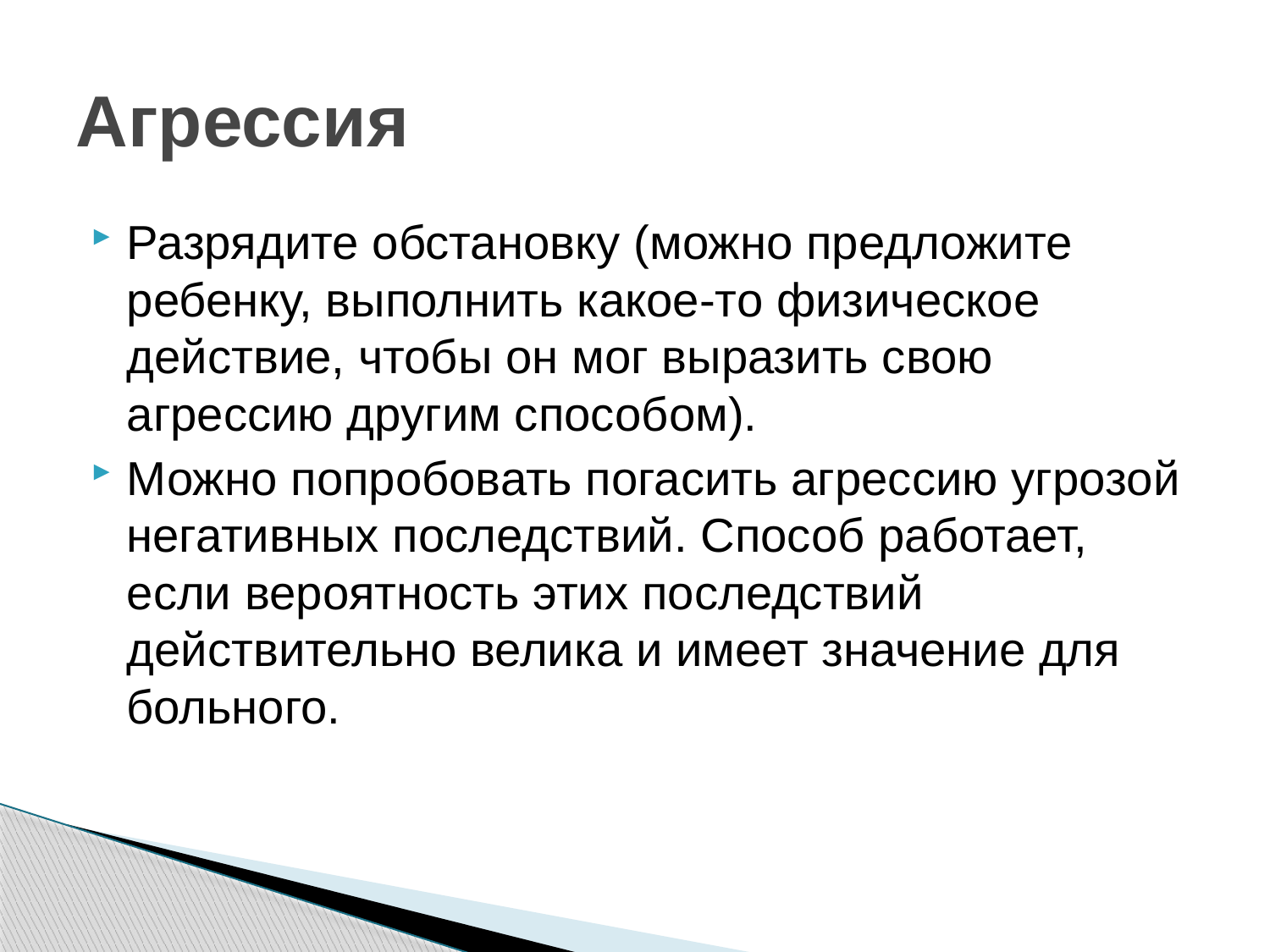

# Агрессия
Разрядите обстановку (можно предложите ребенку, выполнить какое-то физическое действие, чтобы он мог выразить свою агрессию другим способом).
Можно попробовать погасить агрессию угрозой негативных последствий. Способ работает, если вероятность этих последствий действительно велика и имеет значение для больного.